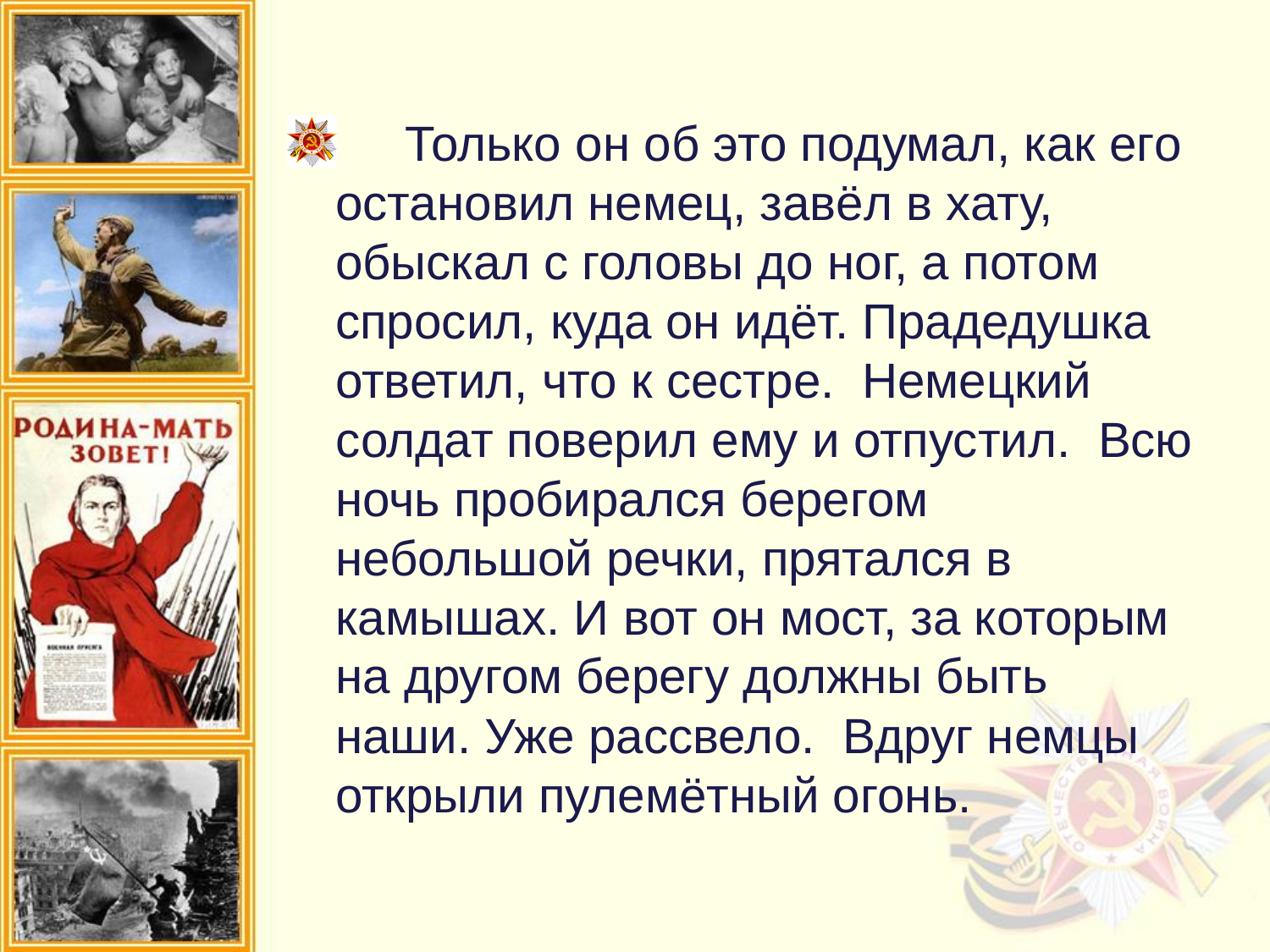

Только он об это подумал, как его остановил немец, завёл в хату, обыскал с головы до ног, а потом спросил, куда он идёт. Прадедушка ответил, что к сестре.  Немецкий солдат поверил ему и отпустил.  Всю ночь пробирался берегом небольшой речки, прятался в камышах. И вот он мост, за которым на другом берегу должны быть наши. Уже рассвело.  Вдруг немцы открыли пулемётный огонь.